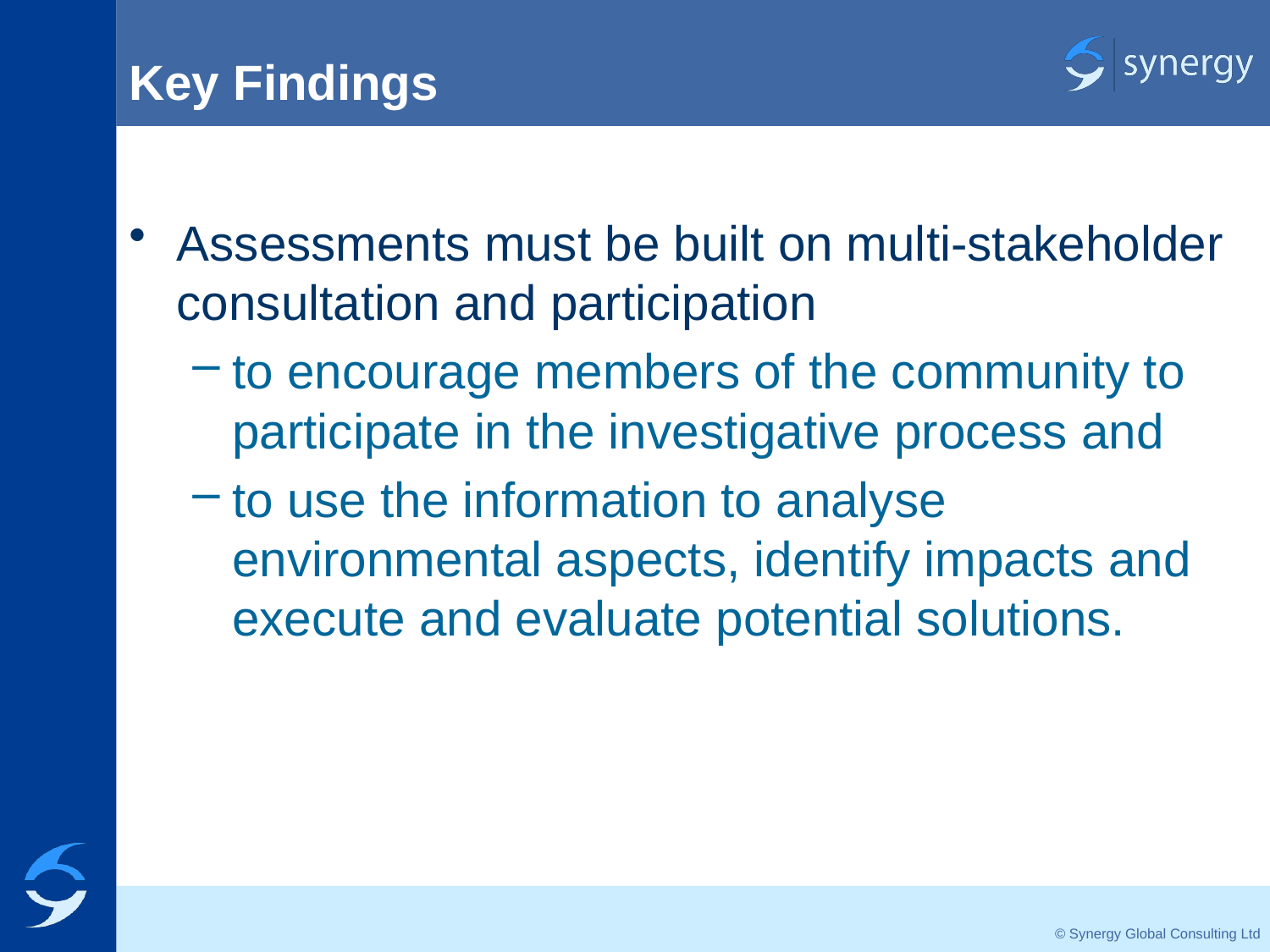

# Key Findings

Assessments must be built on multi-stakeholder consultation and participation
to encourage members of the community to participate in the investigative process and
to use the information to analyse environmental aspects, identify impacts and execute and evaluate potential solutions.